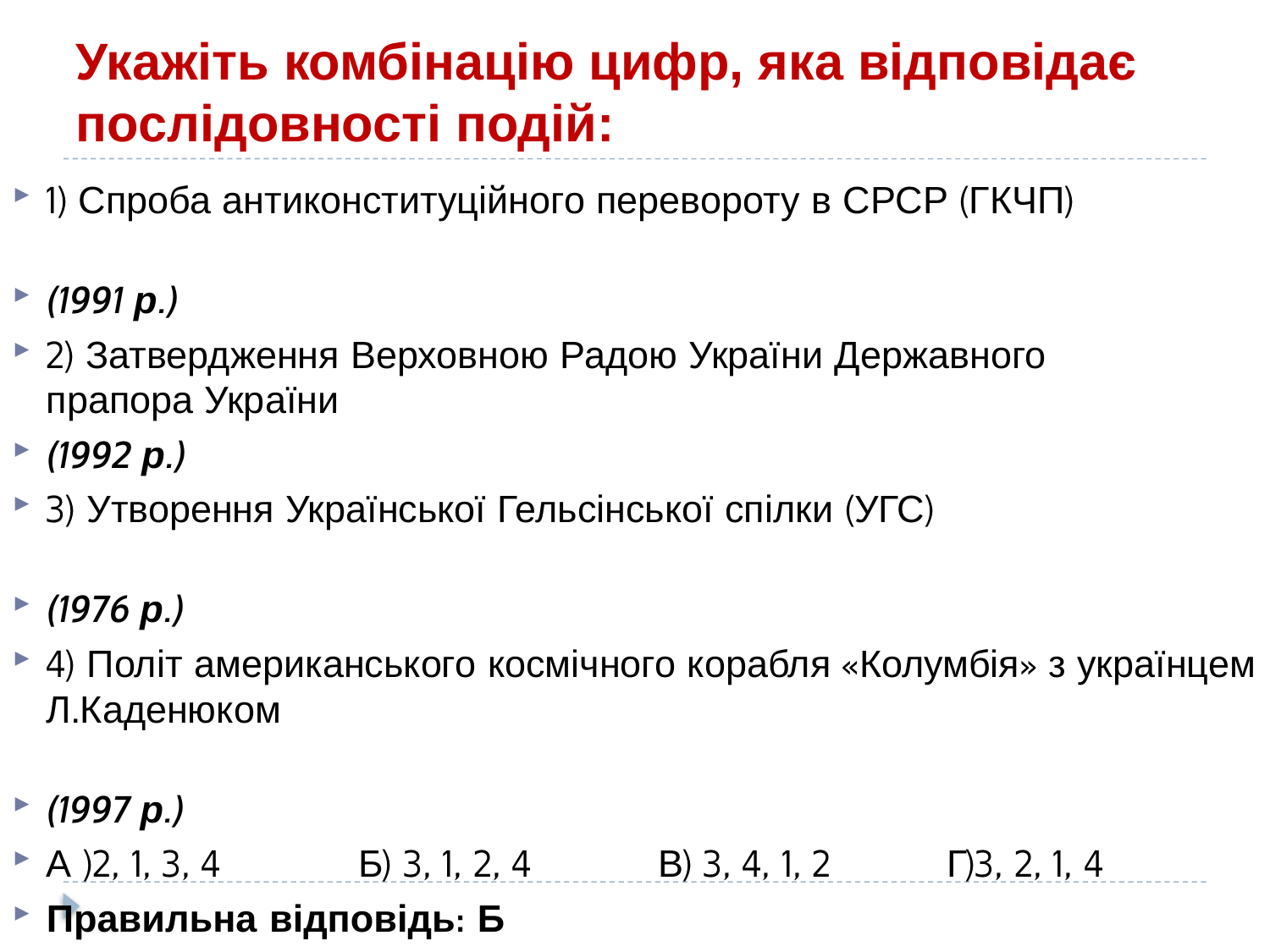

# Укажіть комбінацію цифр, яка відповідає послідовності подій:
1) Спроба антиконституційного перевороту в СРСР (ГКЧП)
(1991 р.)
2) Затвердження Верховною Радою України Державного прапора України
(1992 р.)
3) Утворення Української Гельсінської спілки (УГС)
(1976 р.)
4) Політ американського космічного корабля «Колумбія» з українцем Л.Каденюком
(1997 р.)
А )2, 1, 3, 4            Б) 3, 1, 2, 4           В) 3, 4, 1, 2          Г)3, 2, 1, 4
Правильна відповідь: Б